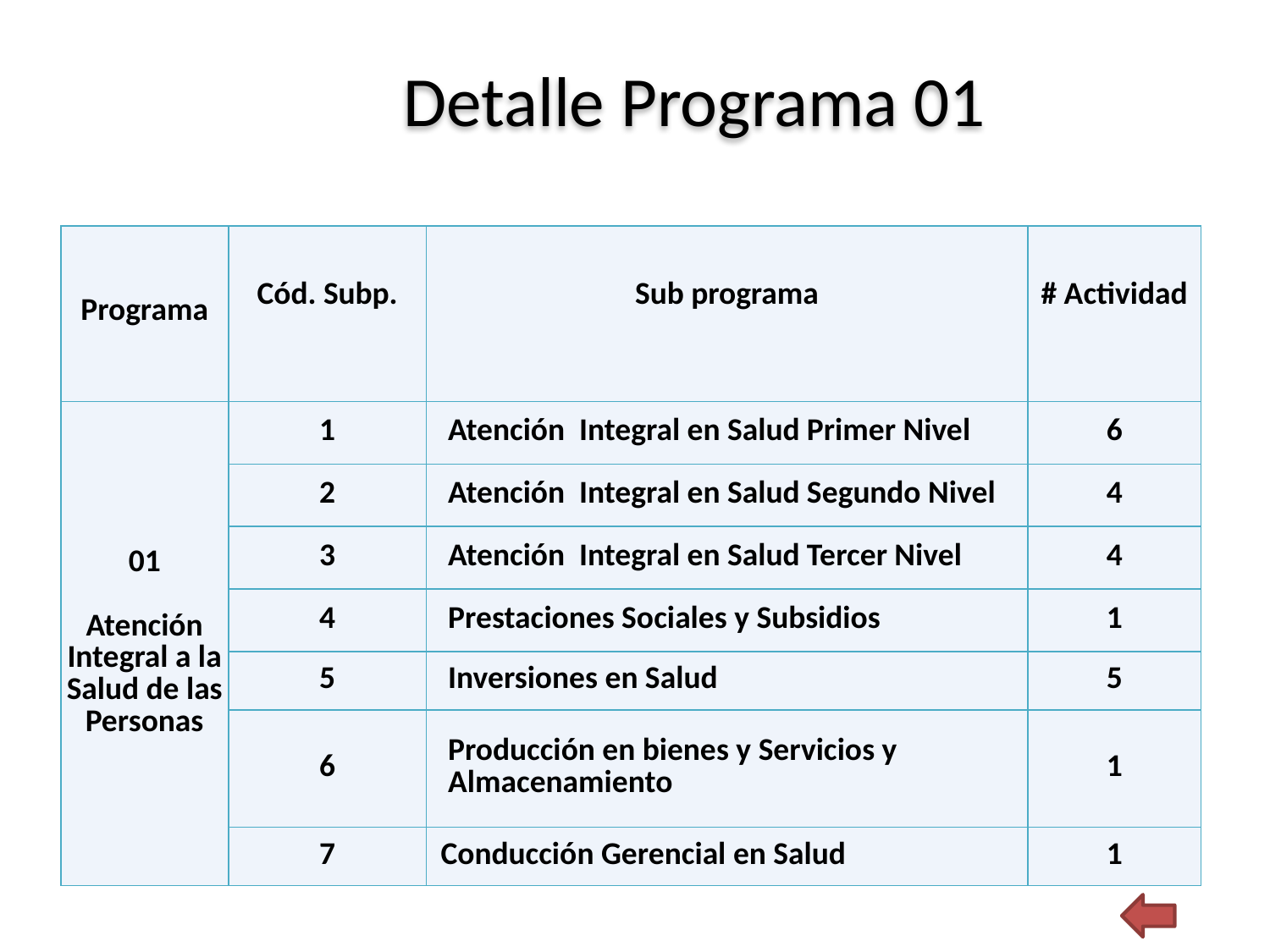

Detalle Programa 01
| Programa | Cód. Subp. | Sub programa | # Actividad |
| --- | --- | --- | --- |
| 01 Atención Integral a la Salud de las Personas | 1 | Atención Integral en Salud Primer Nivel | 6 |
|  | 2 | Atención Integral en Salud Segundo Nivel | 4 |
|  | 3 | Atención Integral en Salud Tercer Nivel | 4 |
|  | 4 | Prestaciones Sociales y Subsidios | 1 |
|  | 5 | Inversiones en Salud | 5 |
|  | 6 | Producción en bienes y Servicios y Almacenamiento | 1 |
|  | 7 | Conducción Gerencial en Salud | 1 |